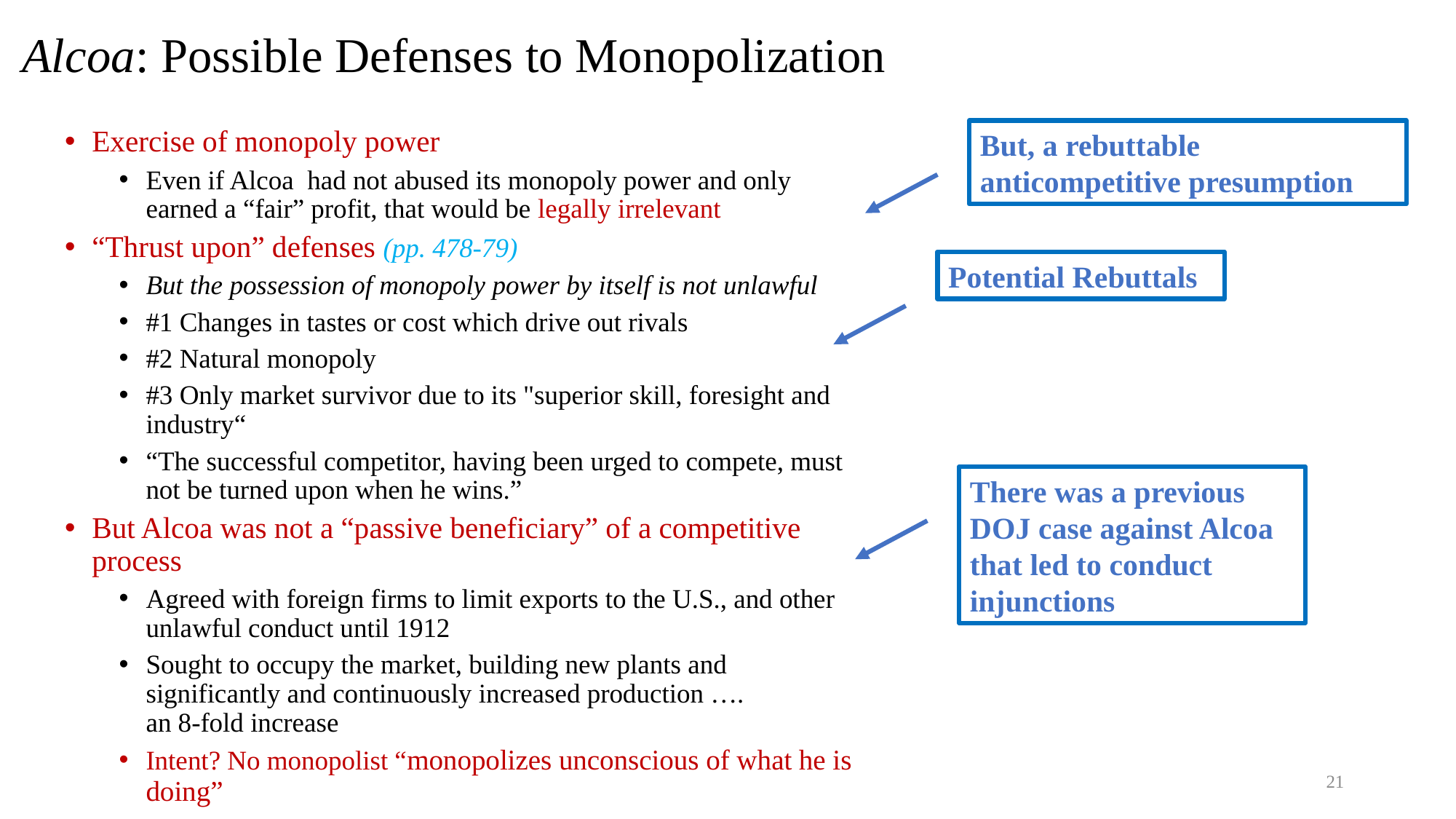

# Alcoa: Possible Defenses to Monopolization
Exercise of monopoly power
Even if Alcoa  had not abused its monopoly power and only earned a “fair” profit, that would be legally irrelevant
“Thrust upon” defenses (pp. 478-79)
But the possession of monopoly power by itself is not unlawful
#1 Changes in tastes or cost which drive out rivals
#2 Natural monopoly
#3 Only market survivor due to its "superior skill, foresight and industry“
“The successful competitor, having been urged to compete, must not be turned upon when he wins.”
But Alcoa was not a “passive beneficiary” of a competitive process
Agreed with foreign firms to limit exports to the U.S., and other unlawful conduct until 1912
Sought to occupy the market, building new plants and significantly and continuously increased production ….
an 8-fold increase
Intent? No monopolist “monopolizes unconscious of what he is doing”

But, a rebuttable anticompetitive presumption
Potential Rebuttals
There was a previous DOJ case against Alcoa that led to conduct injunctions
21